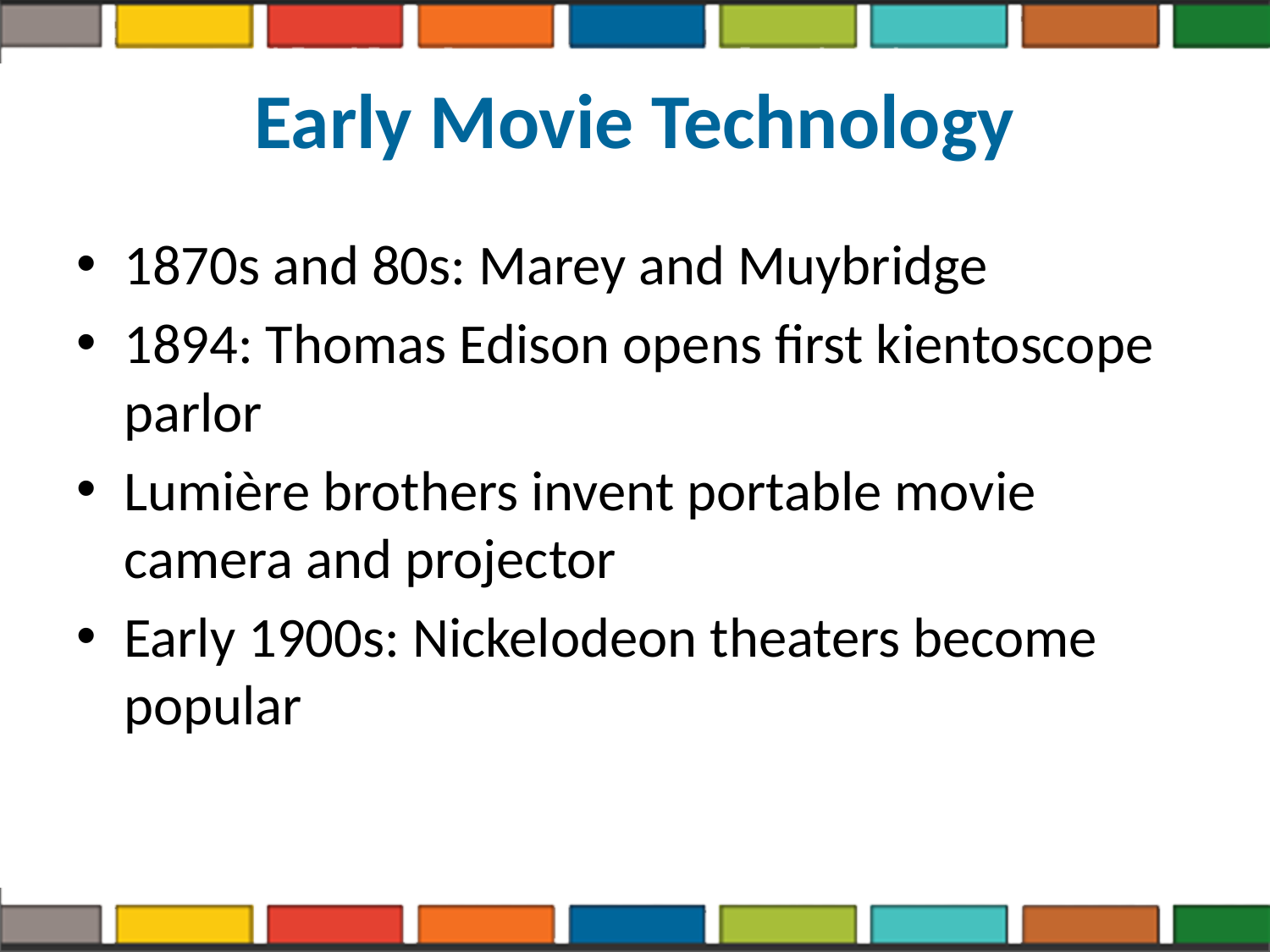

# Early Movie Technology
1870s and 80s: Marey and Muybridge
1894: Thomas Edison opens first kientoscope parlor
Lumière brothers invent portable movie camera and projector
Early 1900s: Nickelodeon theaters become popular